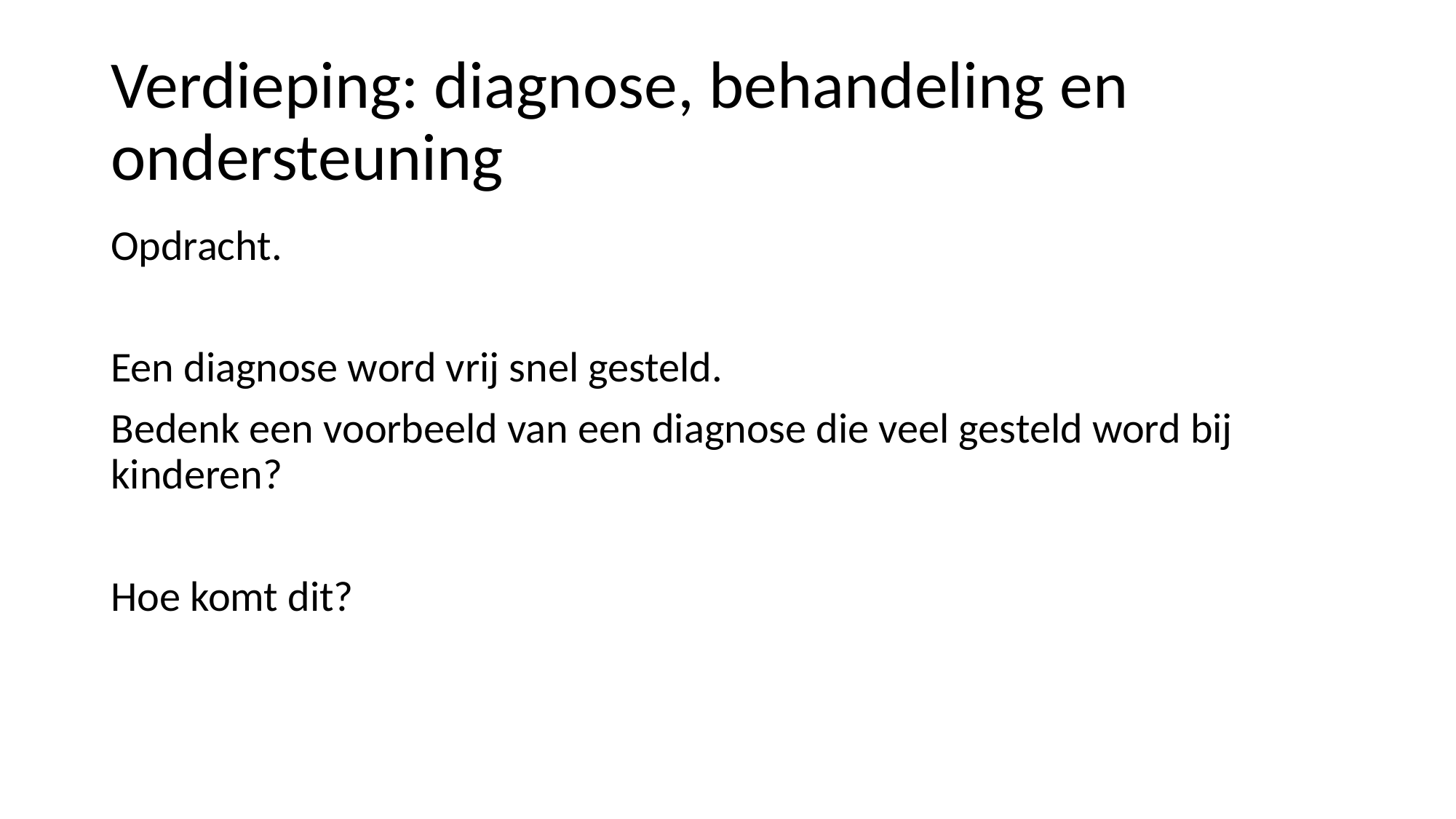

# Verdieping: diagnose, behandeling en ondersteuning
Opdracht.

Een diagnose word vrij snel gesteld.
Bedenk een voorbeeld van een diagnose die veel gesteld word bij kinderen?

Hoe komt dit?